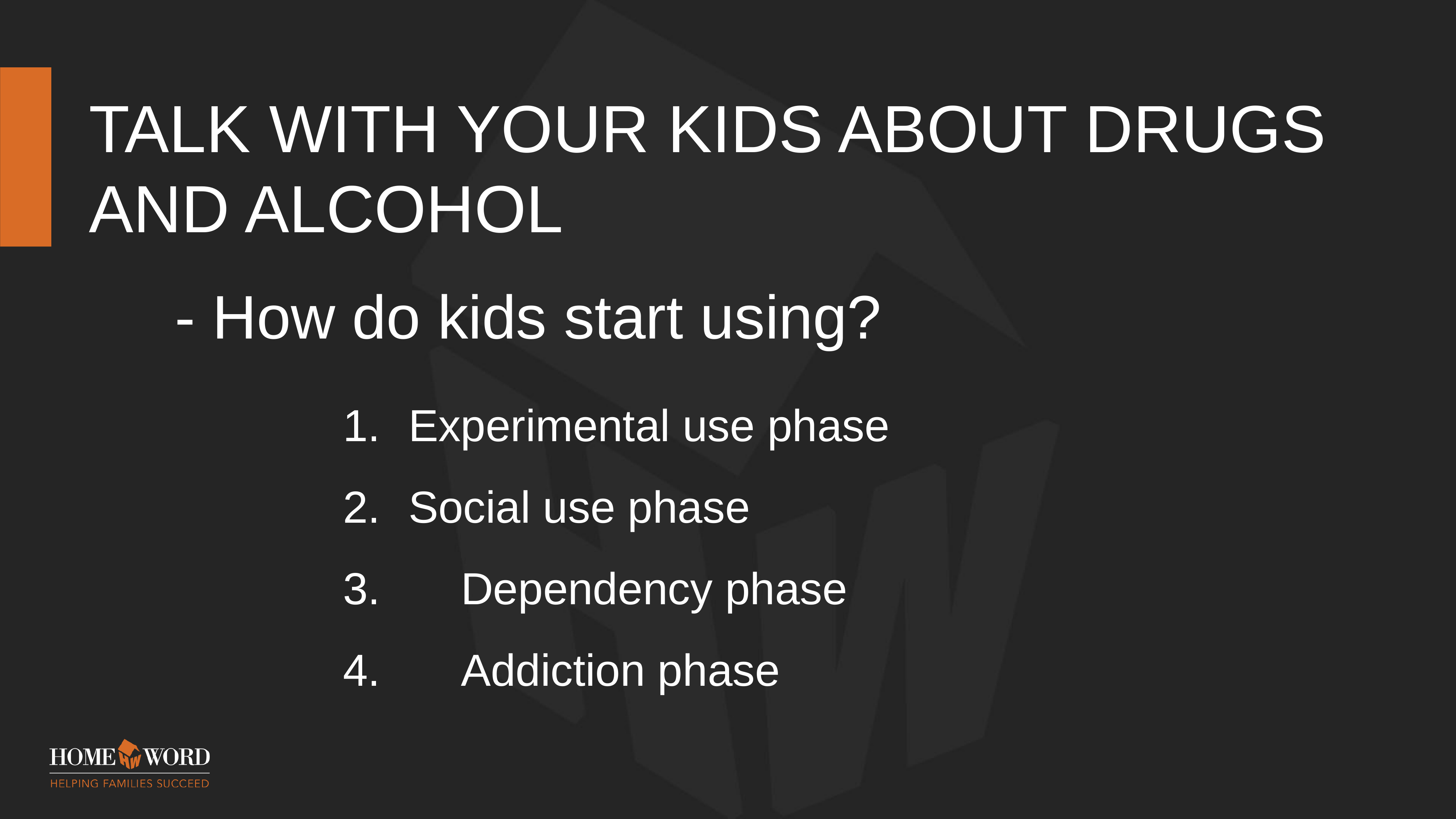

# Talk With Your Kids about Drugs and Alcohol
- How do kids start using?
Experimental use phase
Social use phase
	Dependency phase
	Addiction phase